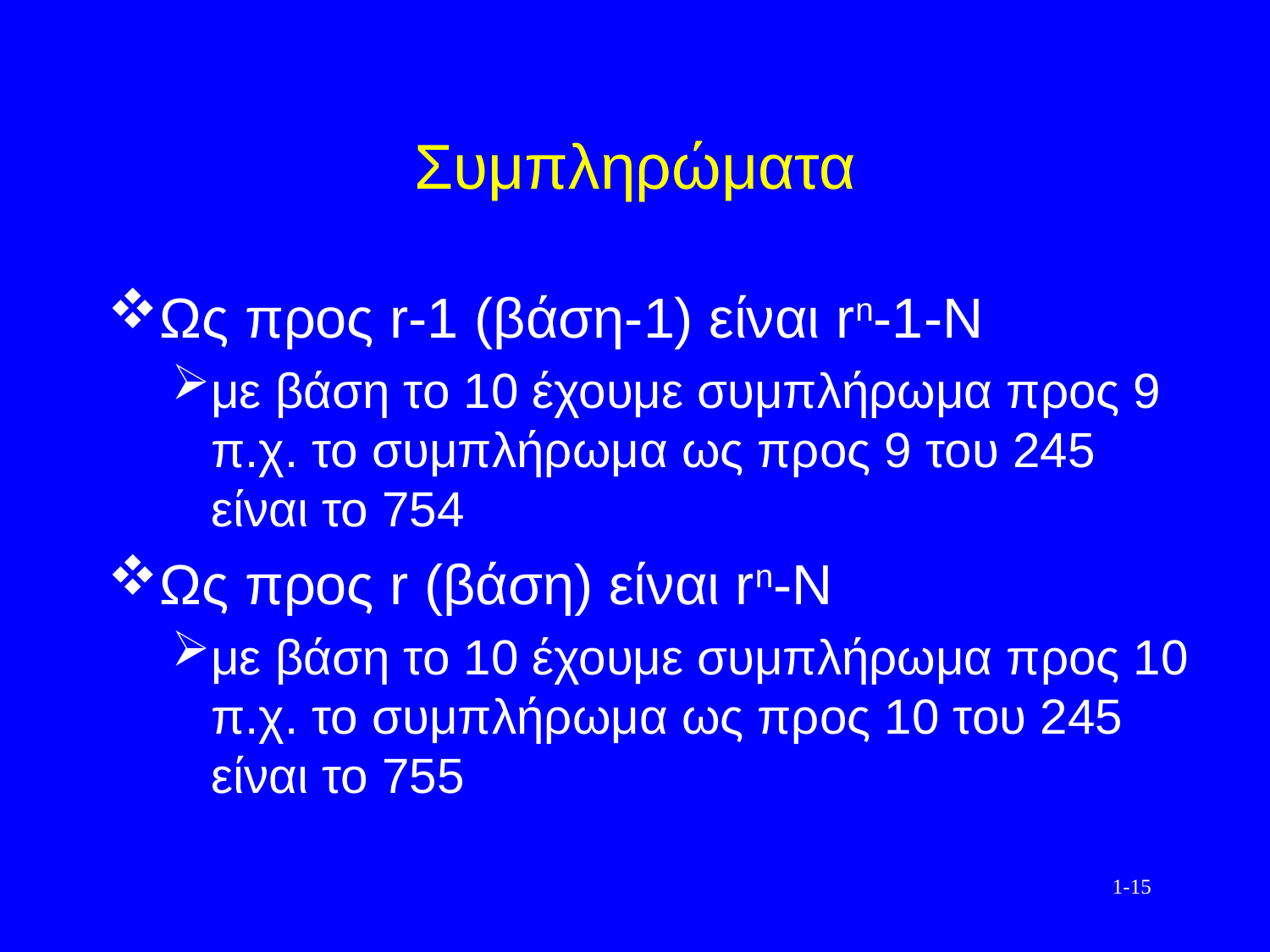

# Συμπληρώματα
Ως προς r-1 (βάση-1) είναι rn-1-N
με βάση το 10 έχουμε συμπλήρωμα προς 9 π.χ. το συμπλήρωμα ως προς 9 του 245 είναι το 754
Ως προς r (βάση) είναι rn-N
με βάση το 10 έχουμε συμπλήρωμα προς 10 π.χ. το συμπλήρωμα ως προς 10 του 245 είναι το 755